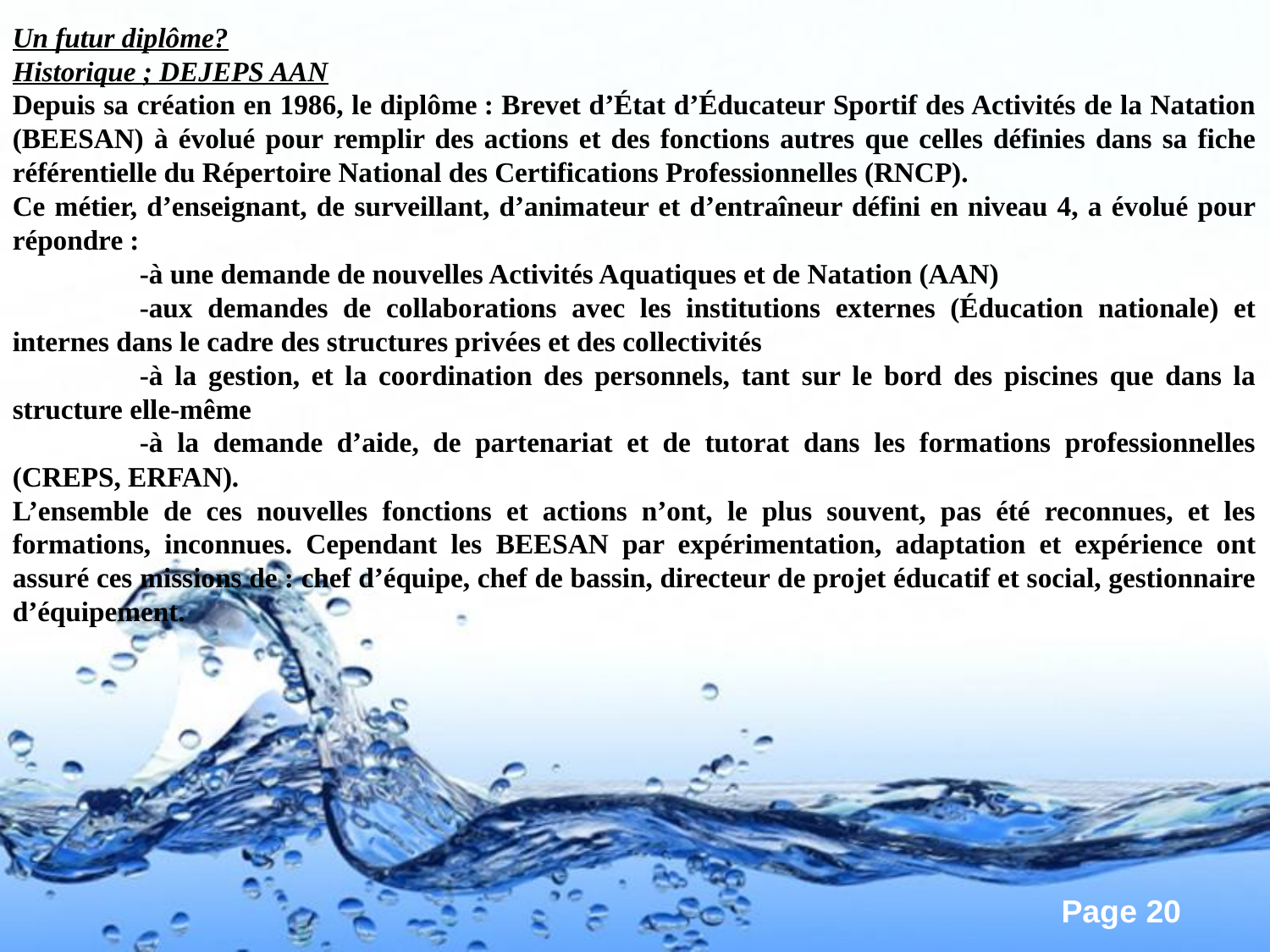

Un futur diplôme?
Historique ; DEJEPS AAN
Depuis sa création en 1986, le diplôme : Brevet d’État d’Éducateur Sportif des Activités de la Natation (BEESAN) à évolué pour remplir des actions et des fonctions autres que celles définies dans sa fiche référentielle du Répertoire National des Certifications Professionnelles (RNCP).
Ce métier, d’enseignant, de surveillant, d’animateur et d’entraîneur défini en niveau 4, a évolué pour répondre :
	-à une demande de nouvelles Activités Aquatiques et de Natation (AAN)
	-aux demandes de collaborations avec les institutions externes (Éducation nationale) et internes dans le cadre des structures privées et des collectivités
	-à la gestion, et la coordination des personnels, tant sur le bord des piscines que dans la structure elle-même
	-à la demande d’aide, de partenariat et de tutorat dans les formations professionnelles (CREPS, ERFAN).
L’ensemble de ces nouvelles fonctions et actions n’ont, le plus souvent, pas été reconnues, et les formations, inconnues. Cependant les BEESAN par expérimentation, adaptation et expérience ont assuré ces missions de : chef d’équipe, chef de bassin, directeur de projet éducatif et social, gestionnaire d’équipement.